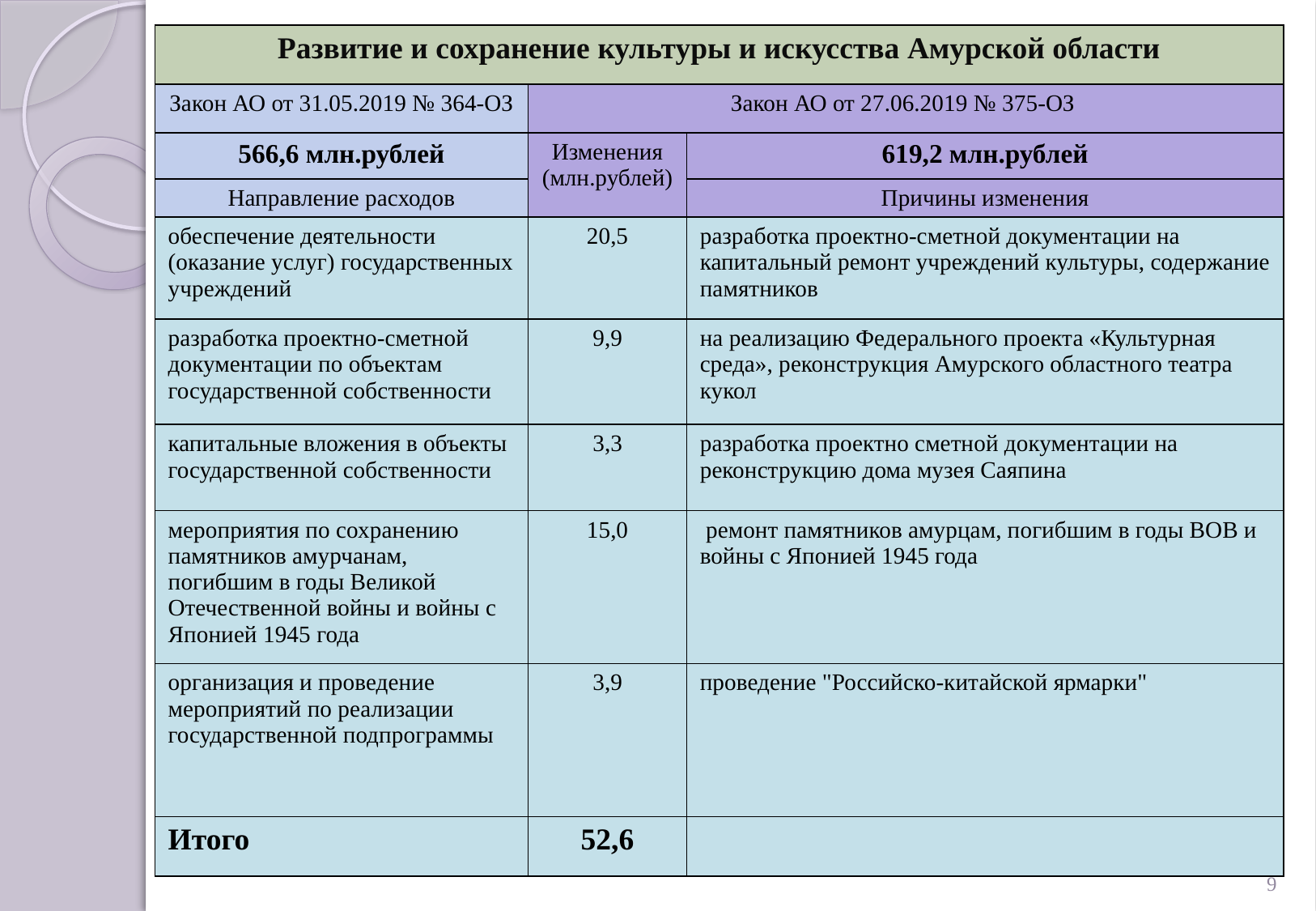

| Развитие и сохранение культуры и искусства Амурской области |  |  |
| --- | --- | --- |
| Закон АО от 31.05.2019 № 364-ОЗ | Закон АО от 27.06.2019 № 375-ОЗ |  |
| 566,6 млн.рублей | Изменения (млн.рублей) | 619,2 млн.рублей |
| Направление расходов |  | Причины изменения |
| обеспечение деятельности (оказание услуг) государственных учреждений | 20,5 | разработка проектно-сметной документации на капитальный ремонт учреждений культуры, содержание памятников |
| разработка проектно-сметной документации по объектам государственной собственности | 9,9 | на реализацию Федерального проекта «Культурная среда», реконструкция Амурского областного театра кукол |
| капитальные вложения в объекты государственной собственности | 3,3 | разработка проектно сметной документации на реконструкцию дома музея Саяпина |
| мероприятия по сохранению памятников амурчанам, погибшим в годы Великой Отечественной войны и войны с Японией 1945 года | 15,0 | ремонт памятников амурцам, погибшим в годы ВОВ и войны с Японией 1945 года |
| организация и проведение мероприятий по реализации государственной подпрограммы | 3,9 | проведение "Российско-китайской ярмарки" |
| Итого | 52,6 |  |
9